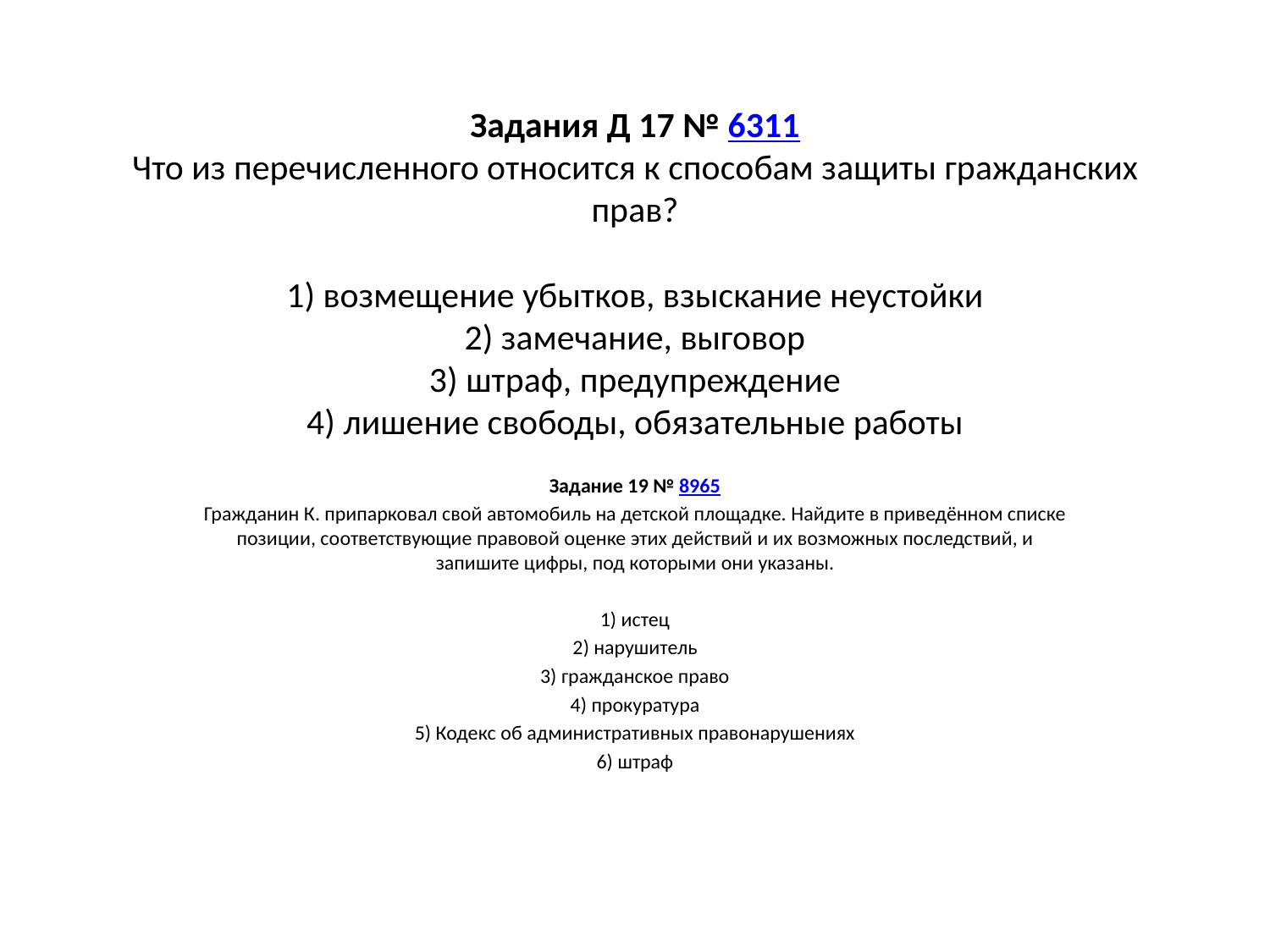

# Задания Д 17 № 6311 Что из пере­чис­лен­но­го от­но­сит­ся к спо­со­бам за­щи­ты граж­дан­ских прав?   1) воз­ме­ще­ние убытков, взыс­ка­ние неустойки 2) замечание, выговор 3) штраф, предупреждение 4) ли­ше­ние свободы, обя­за­тель­ные работы
Задание 19 № 8965
Гражданин К. припарковал свой автомобиль на детской площадке. Найдите в приведённом списке позиции, соответствующие правовой оценке этих действий и их возможных последствий, и запишите цифры, под которыми они указаны.

1) истец
2) нарушитель
3) гражданское право
4) прокуратура
5) Кодекс об административных правонарушениях
6) штраф